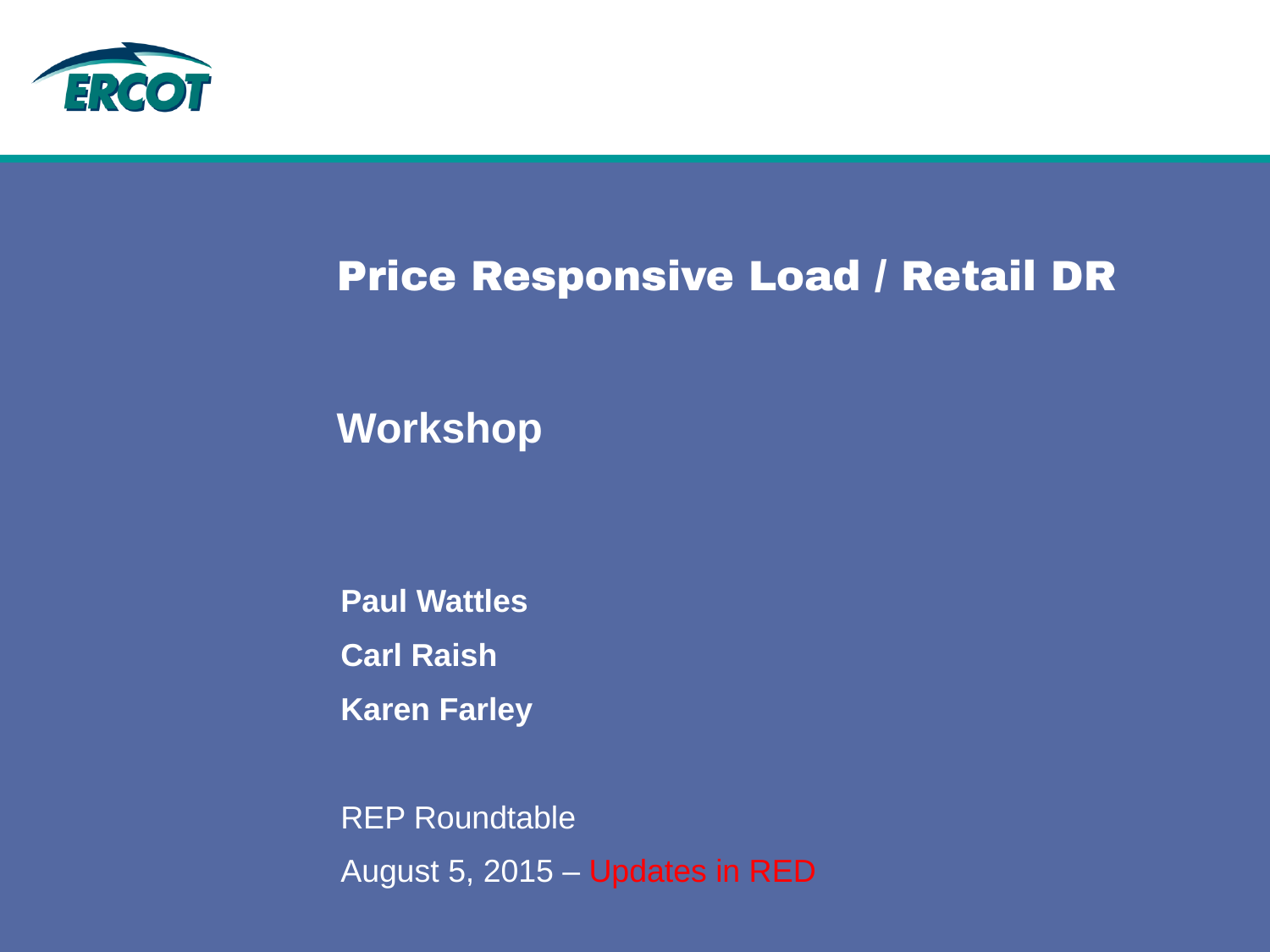

# Price Responsive Load / Retail DR Workshop
Paul Wattles
Carl Raish
Karen Farley

REP Roundtable
August 5, 2015 – Updates in RED